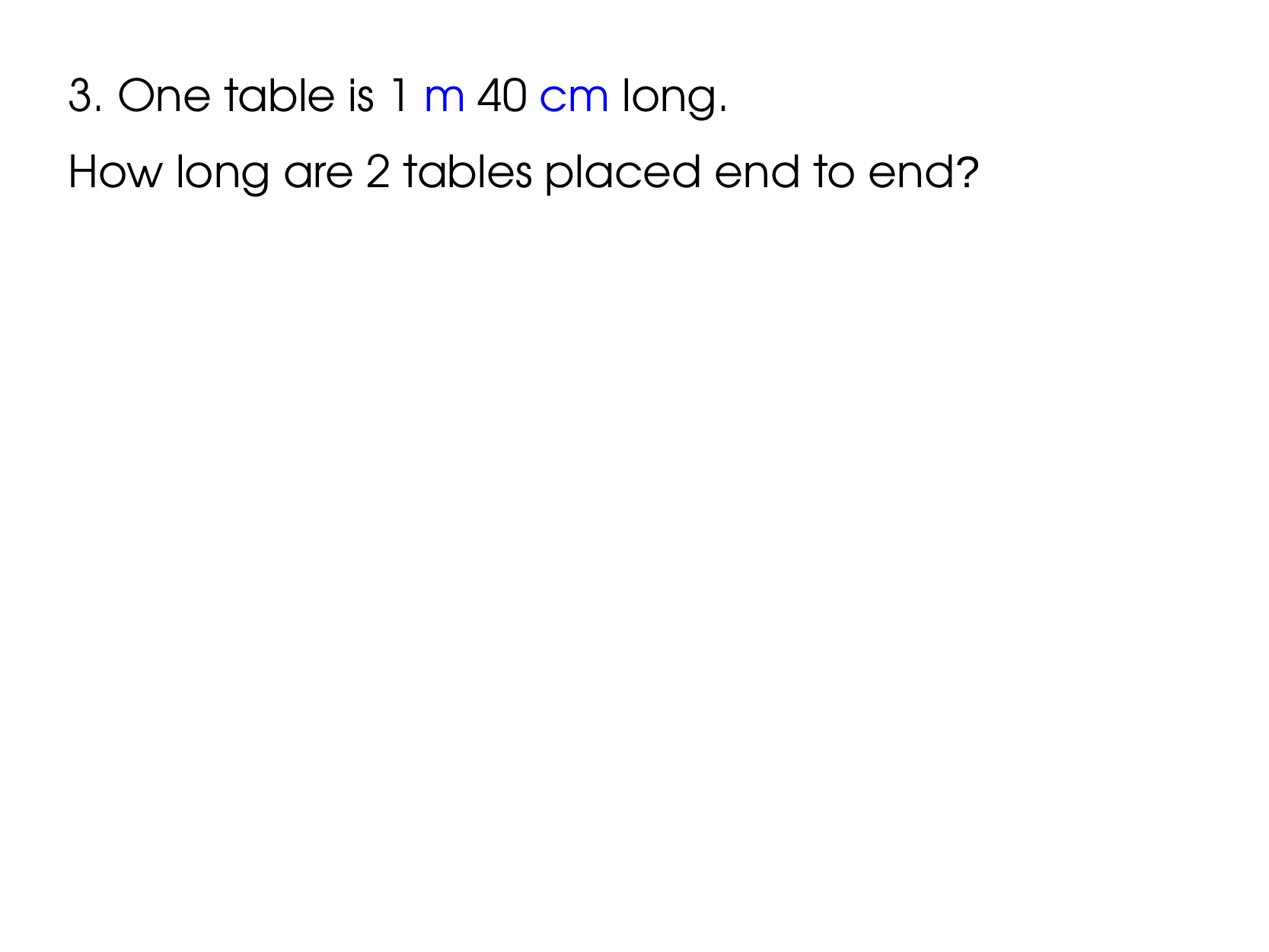

3. One table is 1 m 40 cm long.
How long are 2 tables placed end to end?